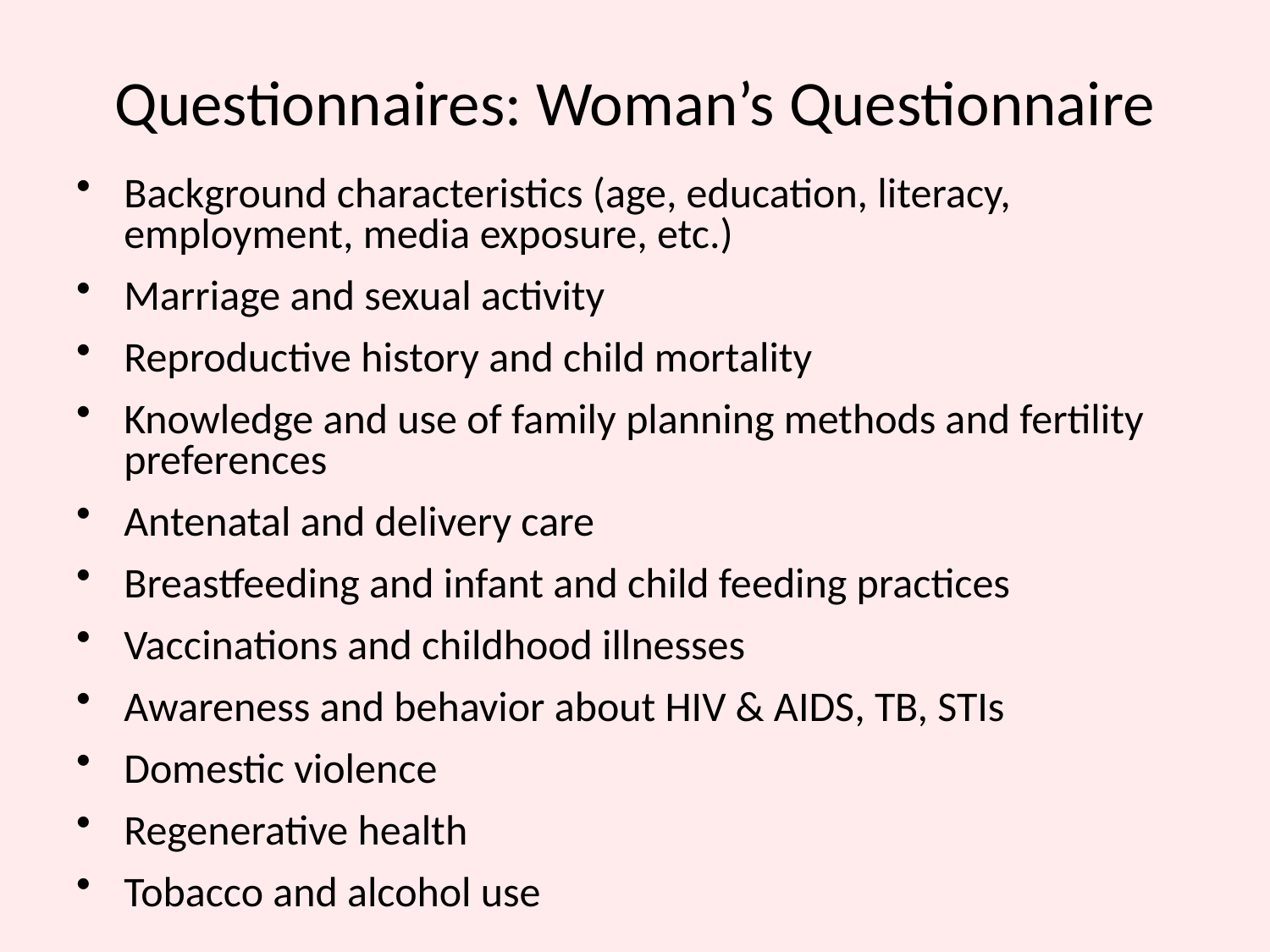

# Questionnaires: Woman’s Questionnaire
Background characteristics (age, education, literacy, employment, media exposure, etc.)
Marriage and sexual activity
Reproductive history and child mortality
Knowledge and use of family planning methods and fertility preferences
Antenatal and delivery care
Breastfeeding and infant and child feeding practices
Vaccinations and childhood illnesses
Awareness and behavior about HIV & AIDS, TB, STIs
Domestic violence
Regenerative health
Tobacco and alcohol use